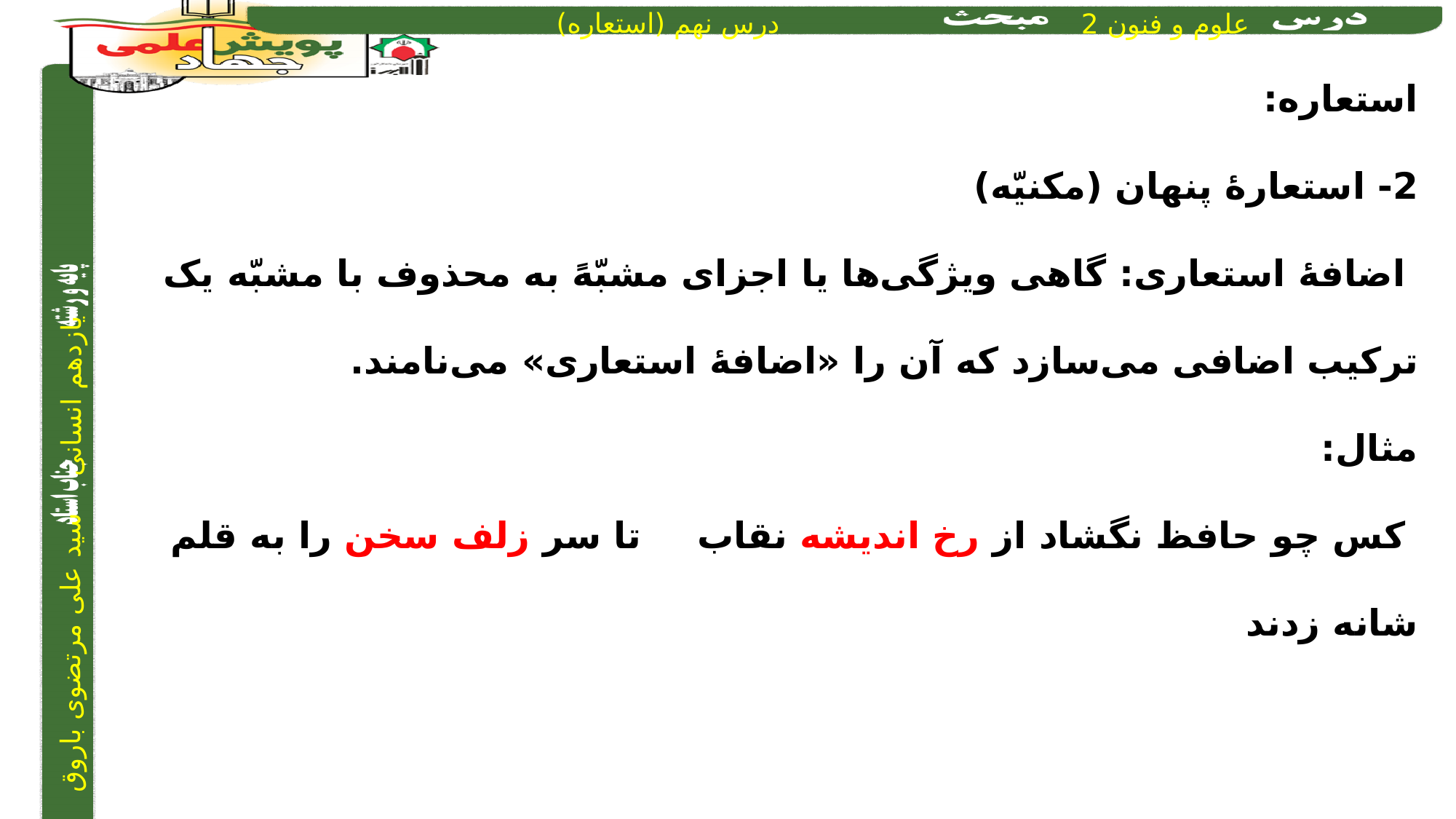

استعاره:
2- استعارۀ پنهان (مکنیّه)
 اضافۀ استعاری: گاهی ویژگی‌ها یا اجزای مشبّهً به محذوف با مشبّه یک ترکیب اضافی می‌سازد که آن را «اضافۀ استعاری» می‌نامند.
مثال:
 کس چو حافظ نگشاد از رخ اندیشه نقاب		 تا سر زلف سخن را به قلم شانه زدند